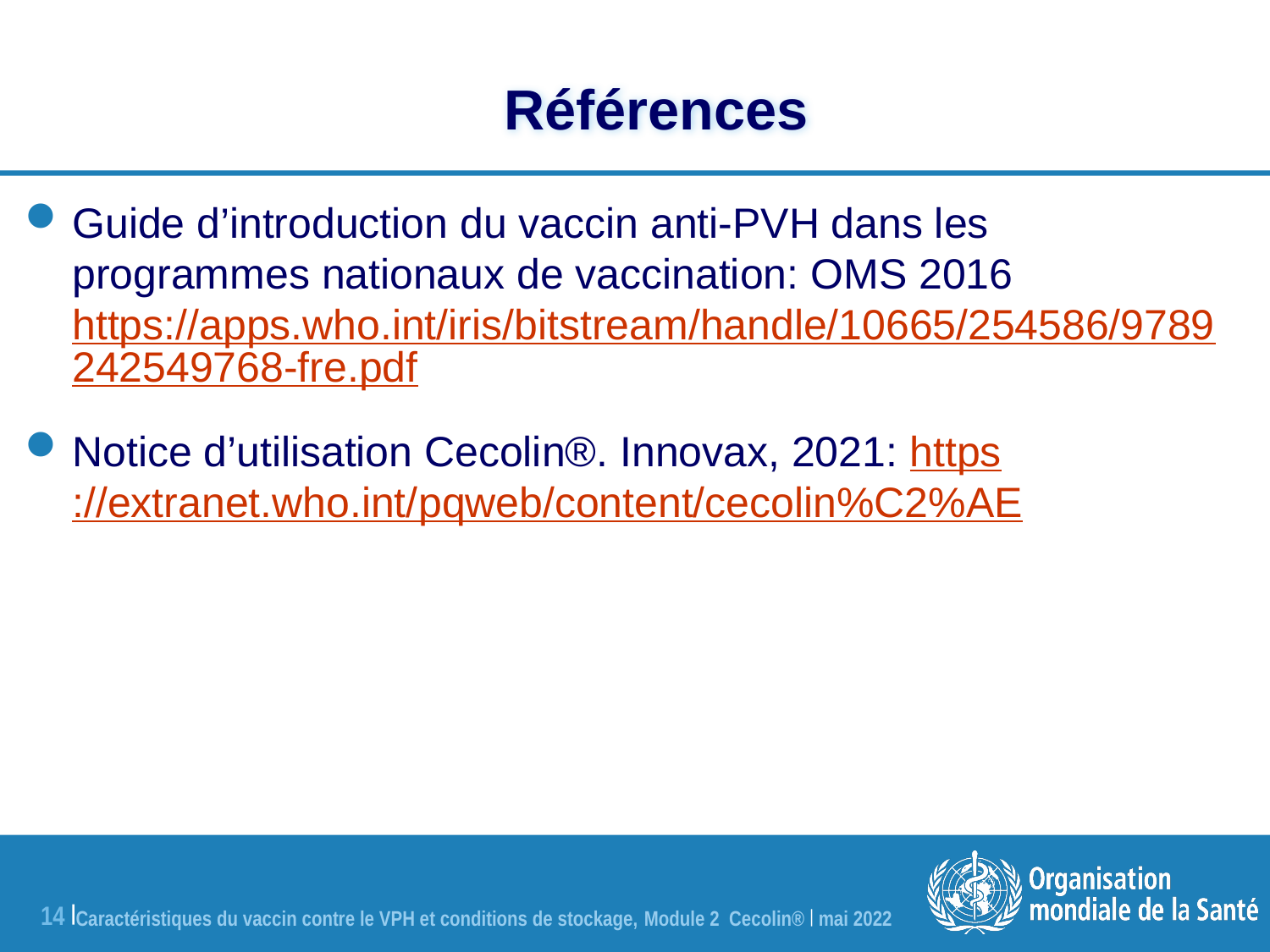

#
Références
Guide d’introduction du vaccin anti-PVH dans les programmes nationaux de vaccination: OMS 2016 https://apps.who.int/iris/bitstream/handle/10665/254586/9789242549768-fre.pdf
Notice d’utilisation Cecolin®. Innovax, 2021: https://extranet.who.int/pqweb/content/cecolin%C2%AE